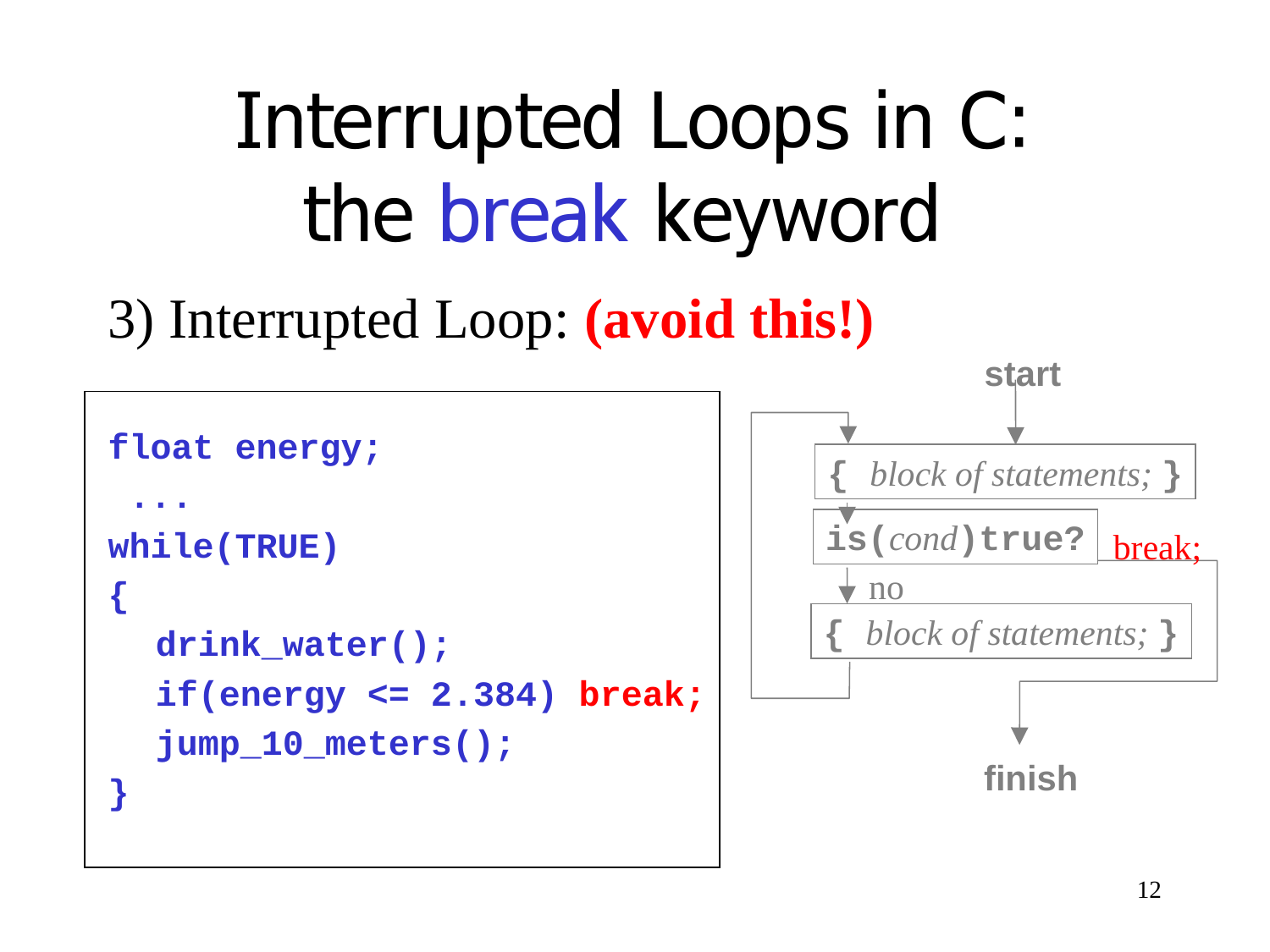

# Interrupted Loops in C: the break keyword
3) Interrupted Loop: (avoid this!)
float energy;
 ...
while(TRUE)
{
	drink_water();
	if(energy <= 2.384) break;
	jump_10_meters();
}
start

{ block of statements; }

is(cond)true?
break;
no

{ block of statements; }
finish

12